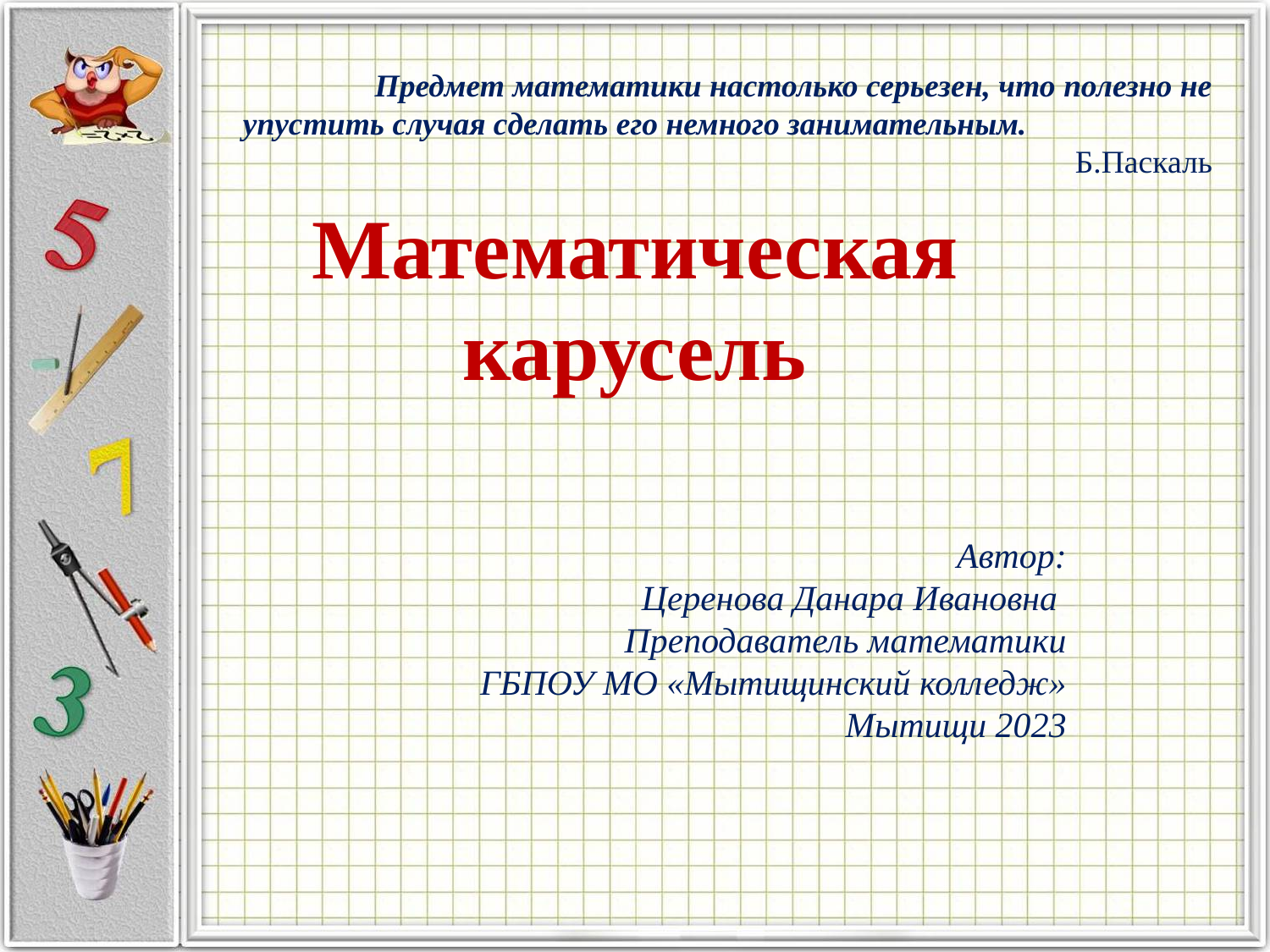

# Предмет математики настолько серьезен, что полезно не упустить случая сделать его немного занимательным.                                     Б.Паскаль
Математическая карусель

Автор:
Церенова Данара Ивановна
Преподаватель математики
ГБПОУ МО «Мытищинский колледж»
Мытищи 2023